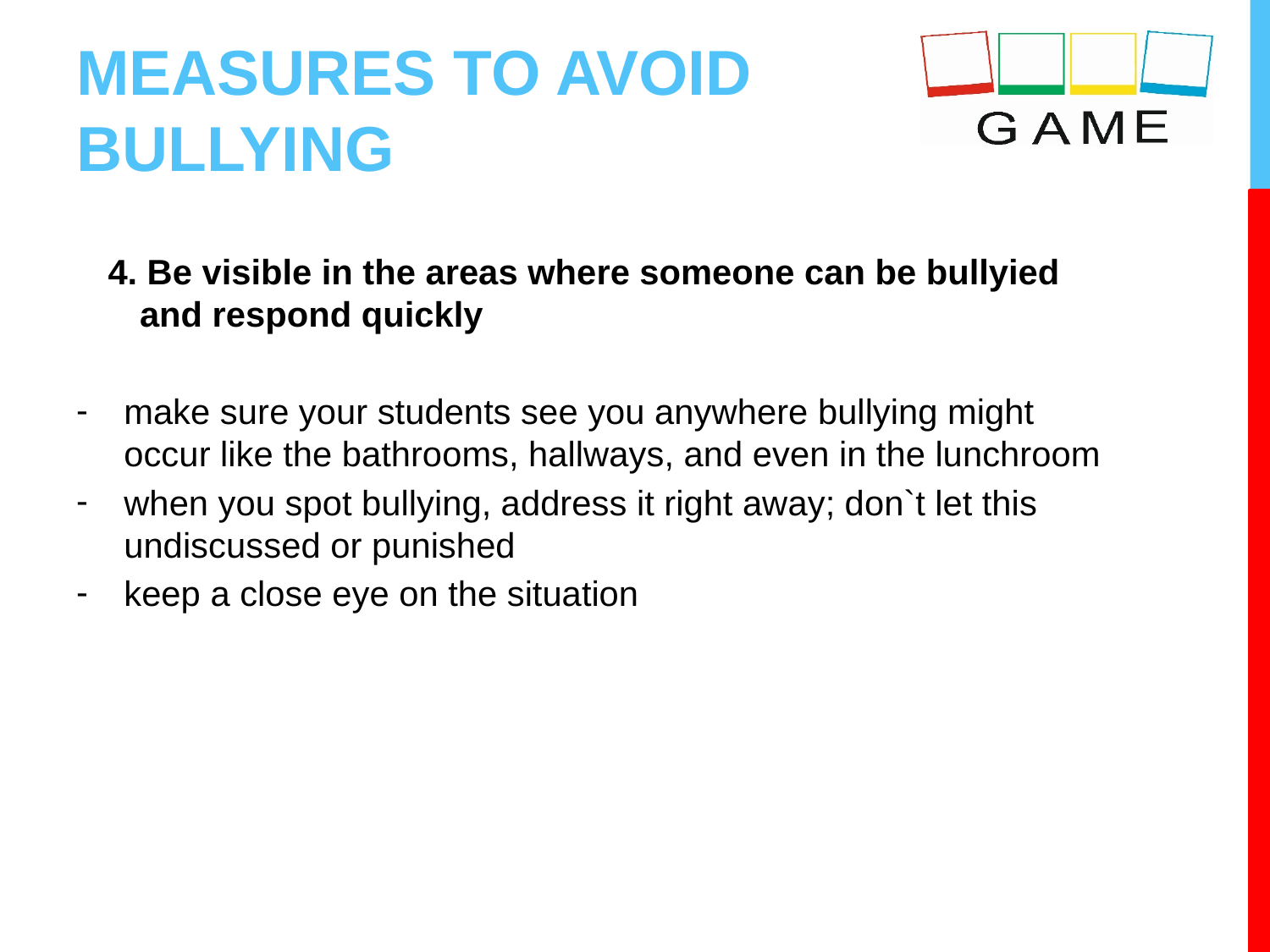

# MEASURES TO AVOID BULLYING
4. Be visible in the areas where someone can be bullyied and respond quickly

make sure your students see you anywhere bullying might occur like the bathrooms, hallways, and even in the lunchroom
when you spot bullying, address it right away; don`t let this undiscussed or punished
keep a close eye on the situation